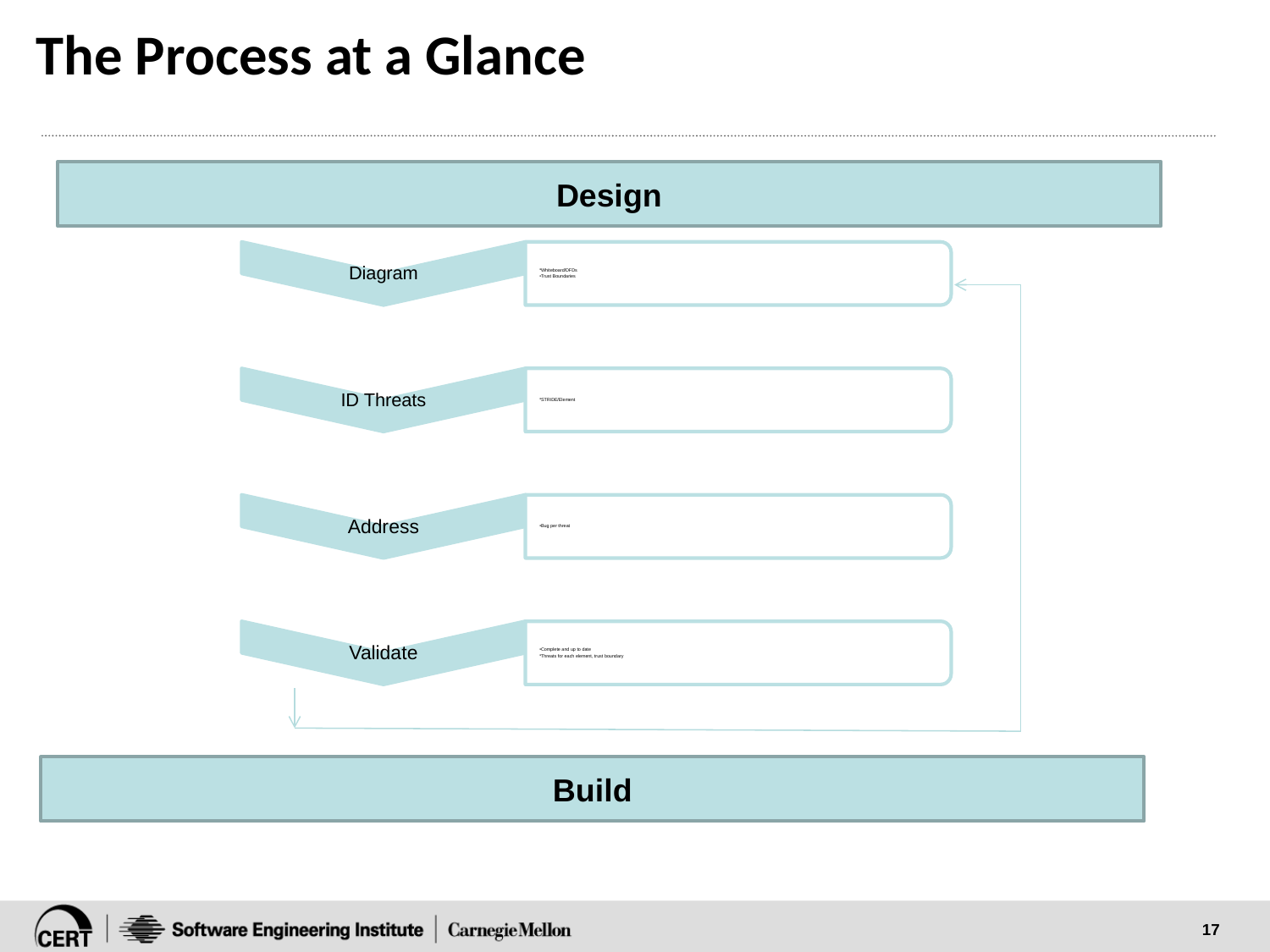

# The Process at a Glance

Design
Whiteboard/DFDs
Trust Boundaries
ID Threats
STRIDE/Element
Address
Bug per threat
Validate
Diagram
Complete and up to date
Threats for each element, trust boundary
Build